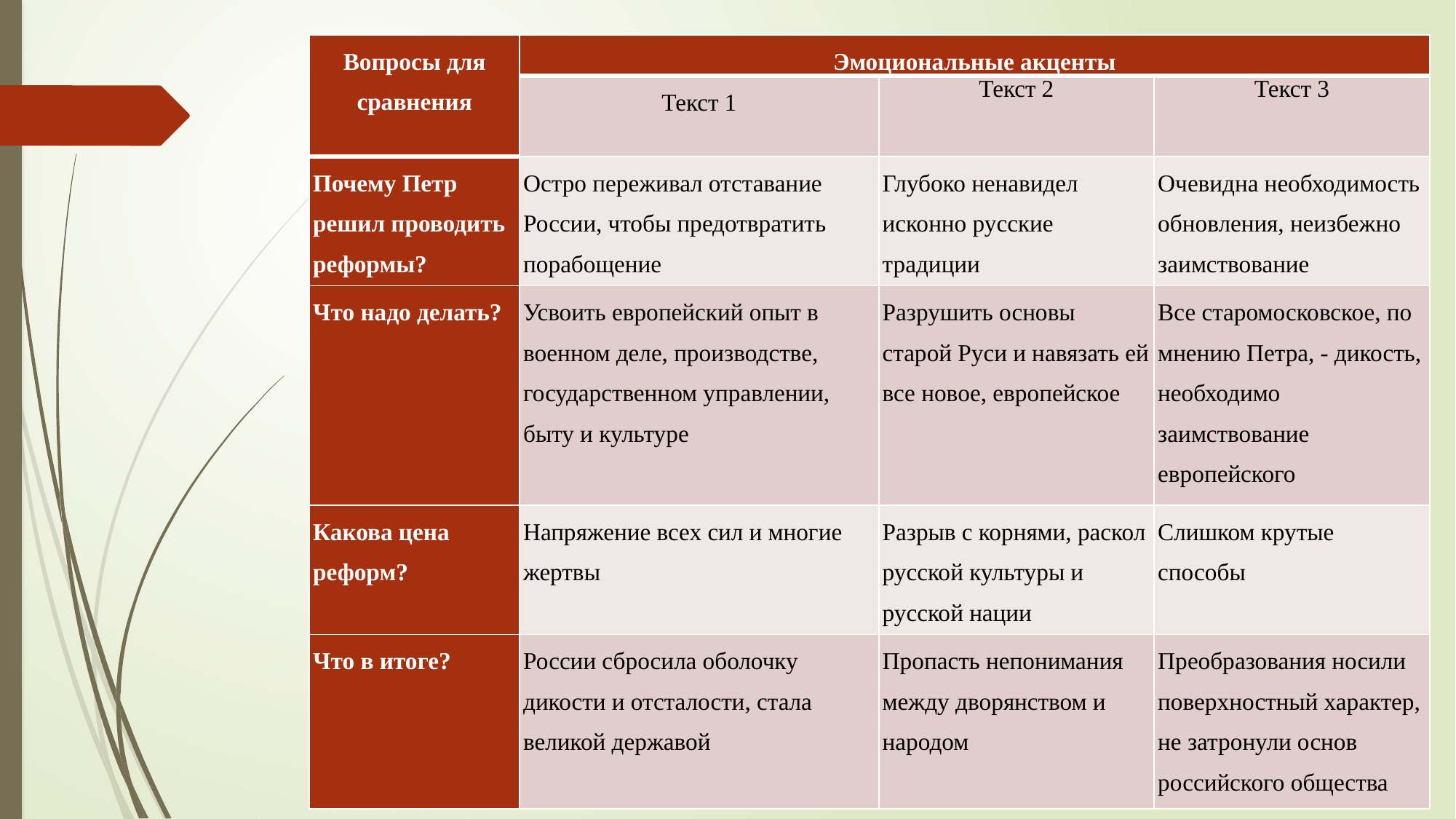

| Вопросы для сравнения | Эмоциональные акценты |  |  |
| --- | --- | --- | --- |
|  | Текст 1 | Текст 2 | Текст 3 |
| Почему Петр решил проводить реформы? | Остро переживал отставание России, чтобы предотвратить порабощение | Глубоко ненавидел исконно русские традиции | Очевидна необходимость обновления, неизбежно заимствование |
| Что надо делать? | Усвоить европейский опыт в военном деле, производстве, государственном управлении, быту и культуре | Разрушить основы старой Руси и навязать ей все новое, европейское | Все старомосковское, по мнению Петра, - дикость, необходимо заимствование европейского |
| Какова цена реформ? | Напряжение всех сил и многие жертвы | Разрыв с корнями, раскол русской культуры и русской нации | Слишком крутые способы |
| Что в итоге? | России сбросила оболочку дикости и отсталости, стала великой державой | Пропасть непонимания между дворянством и народом | Преобразования носили поверхностный характер, не затронули основ российского общества |
#